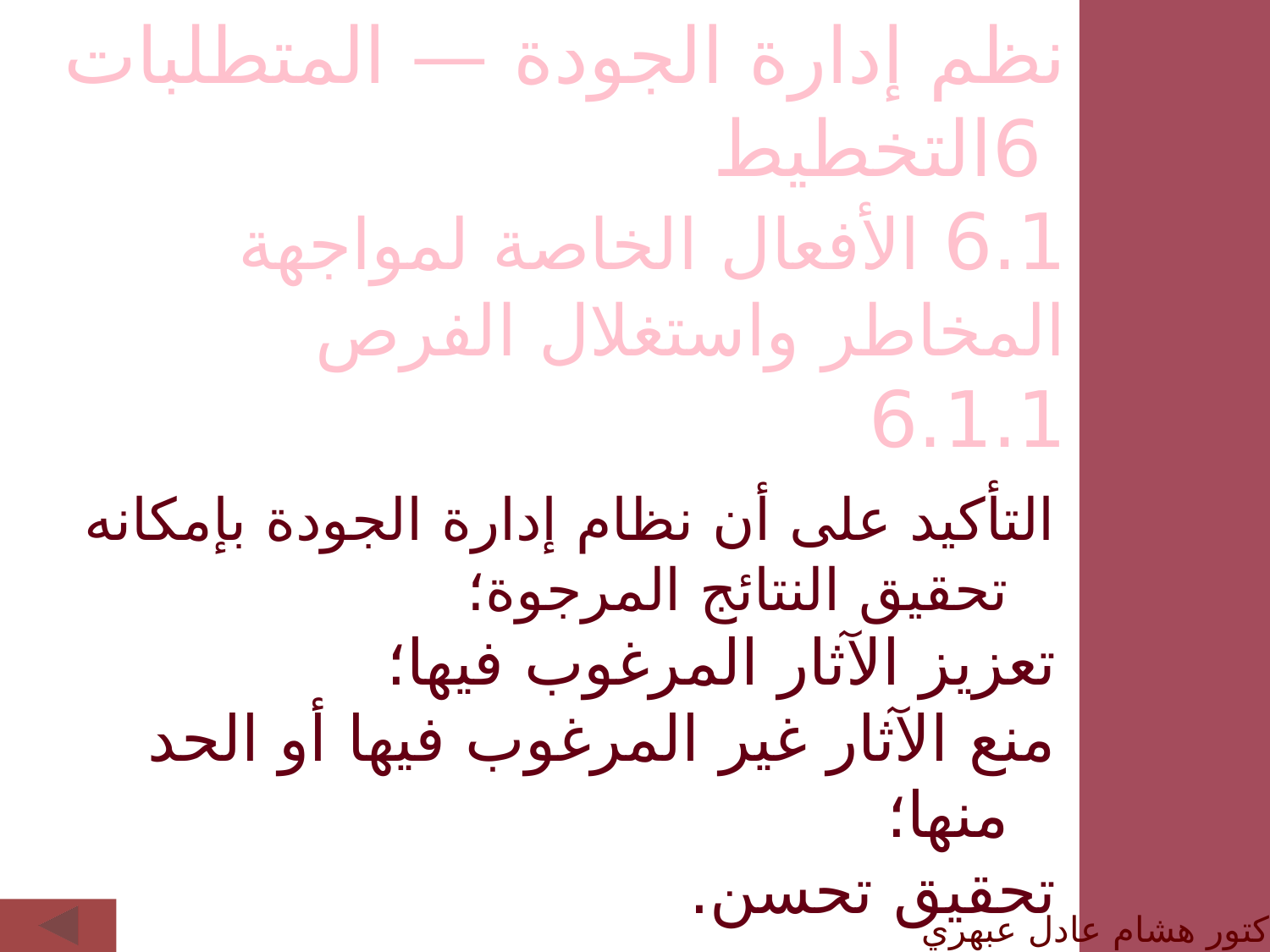

نظم إدارة الجودة — المتطلبات
 6التخطيط
6.1 الأفعال الخاصة لمواجهة المخاطر واستغلال الفرص
6.1.1

التأكيد على أن نظام إدارة الجودة بإمكانه تحقيق النتائج المرجوة؛
تعزيز الآثار المرغوب فيها؛
منع الآثار غير المرغوب فيها أو الحد منها؛
تحقيق تحسن.

الدكتور هشام عادل عبهري